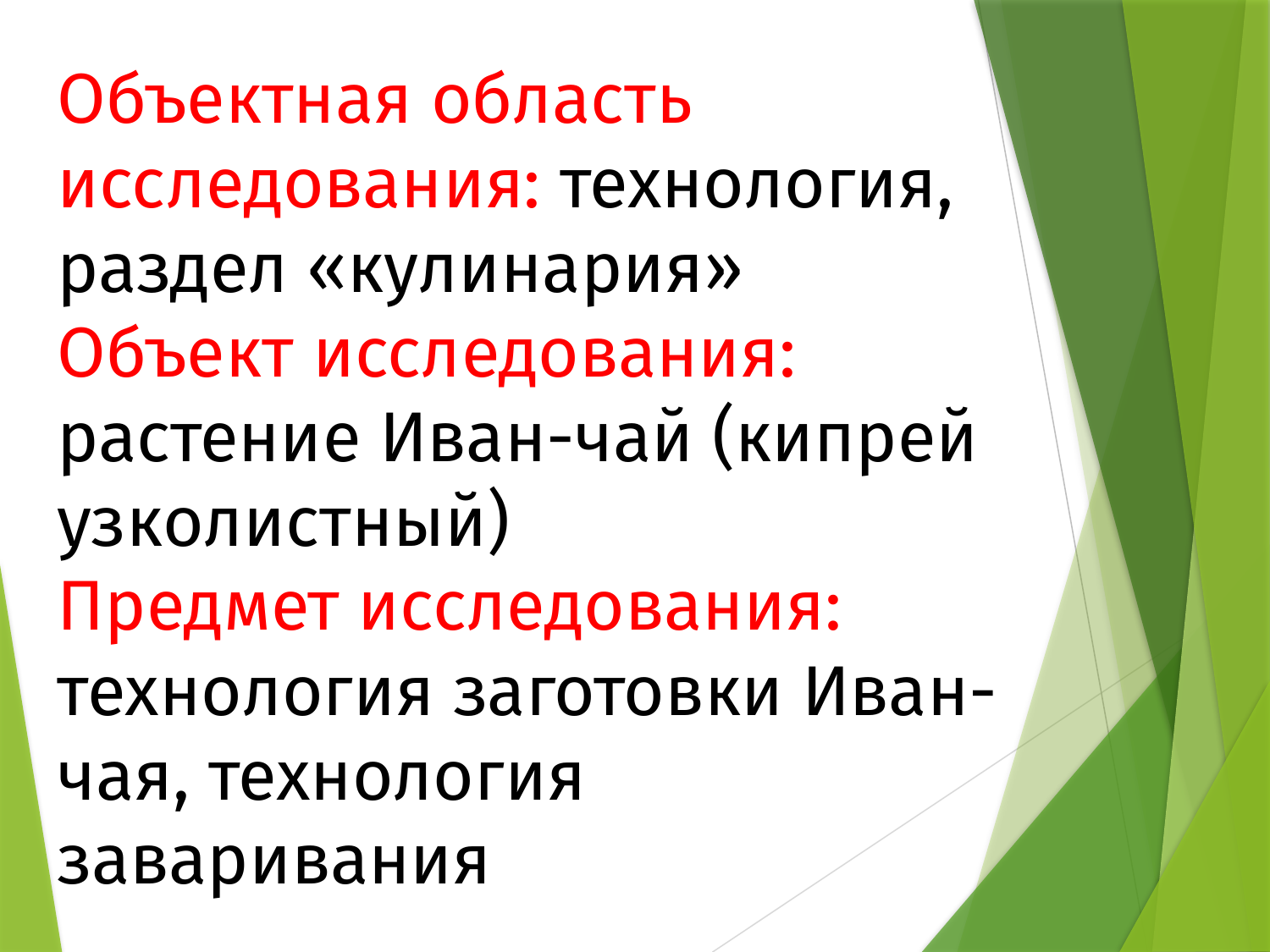

Объектная область исследования: технология, раздел «кулинария»
Объект исследования: растение Иван-чай (кипрей узколистный)
Предмет исследования: технология заготовки Иван-чая, технология заваривания